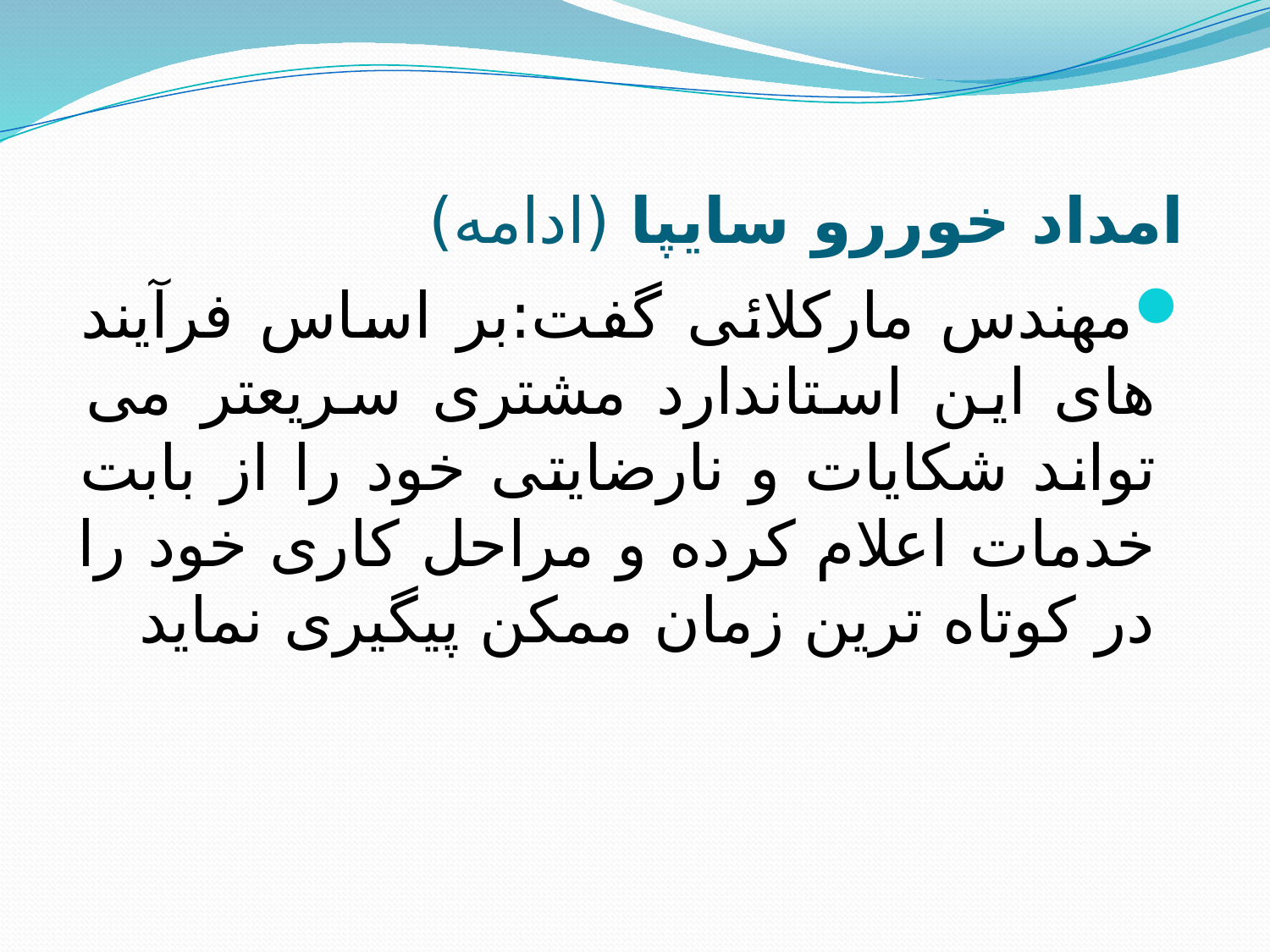

# امداد خوررو سایپا (ادامه)
مهندس مارکلائی گفت:بر اساس فرآیند های این استاندارد مشتری سریعتر می تواند شکایات و نارضایتی خود را از بابت خدمات اعلام کرده و مراحل کاری خود را در کوتاه ترین زمان ممکن پیگیری نماید